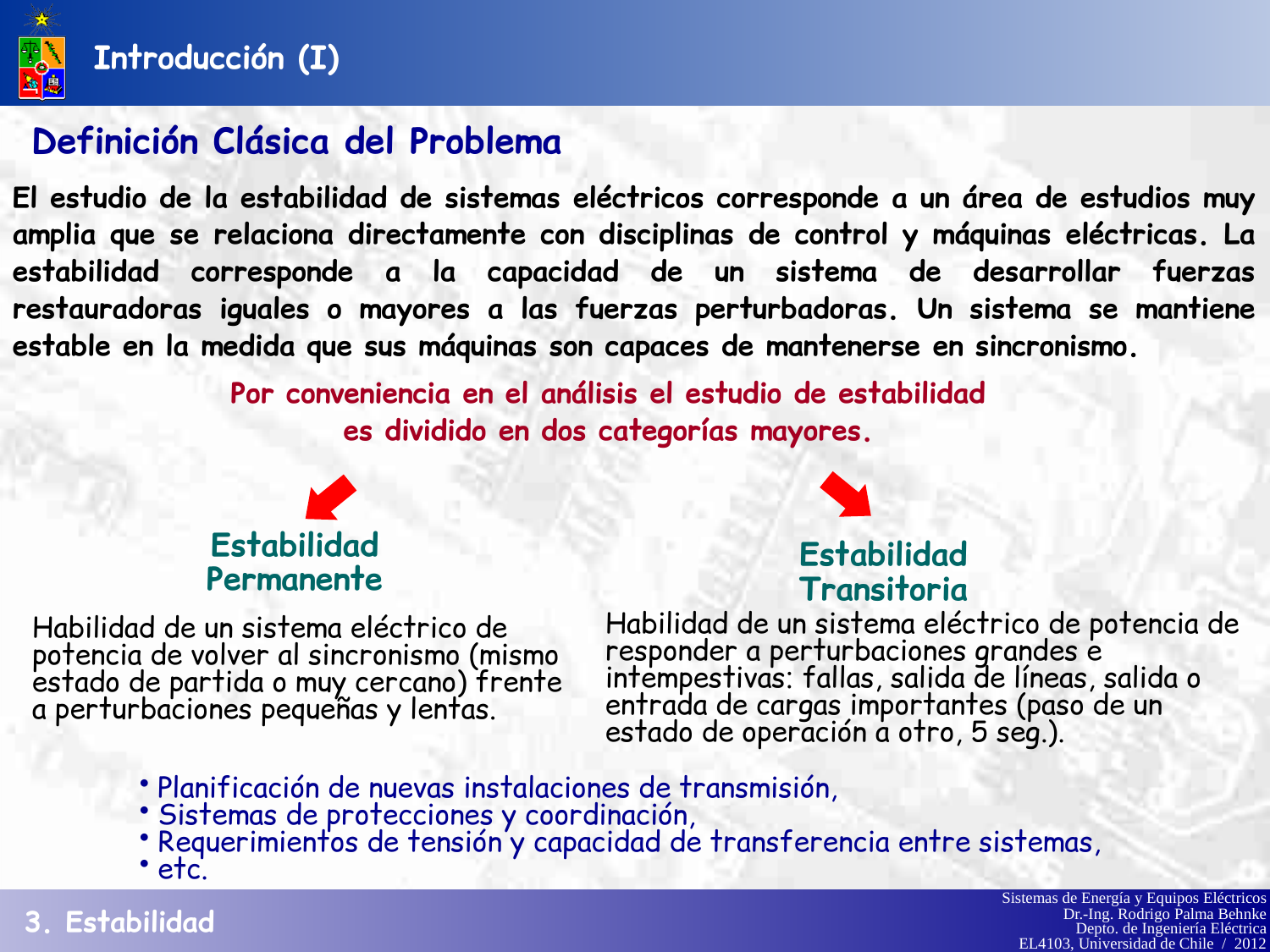

Introducción (I)
Definición Clásica del Problema

El estudio de la estabilidad de sistemas eléctricos corresponde a un área de estudios muy amplia que se relaciona directamente con disciplinas de control y máquinas eléctricas. La estabilidad corresponde a la capacidad de un sistema de desarrollar fuerzas restauradoras iguales o mayores a las fuerzas perturbadoras. Un sistema se mantiene estable en la medida que sus máquinas son capaces de mantenerse en sincronismo.
Por conveniencia en el análisis el estudio de estabilidad
es dividido en dos categorías mayores.

Estabilidad Permanente
Estabilidad
Transitoria
Habilidad de un sistema eléctrico de potencia de responder a perturbaciones grandes e intempestivas: fallas, salida de líneas, salida o entrada de cargas importantes (paso de un estado de operación a otro, 5 seg.).
Habilidad de un sistema eléctrico de potencia de volver al sincronismo (mismo estado de partida o muy cercano) frente a perturbaciones pequeñas y lentas.
 Planificación de nuevas instalaciones de transmisión,
 Sistemas de protecciones y coordinación,
 Requerimientos de tensión y capacidad de transferencia entre sistemas,
 etc.
3. Estabilidad